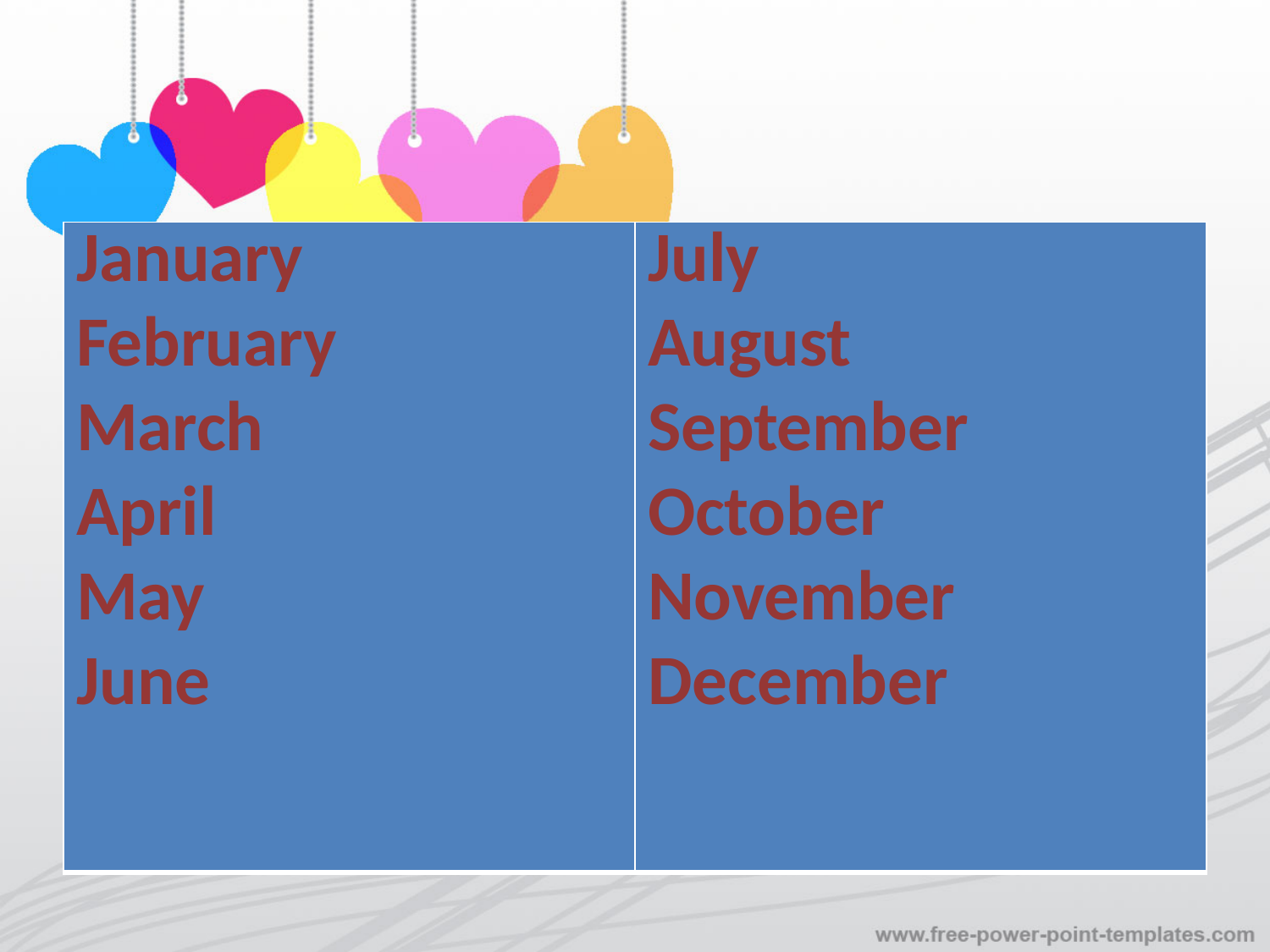

#
| January February March April May June | July August September October November December |
| --- | --- |